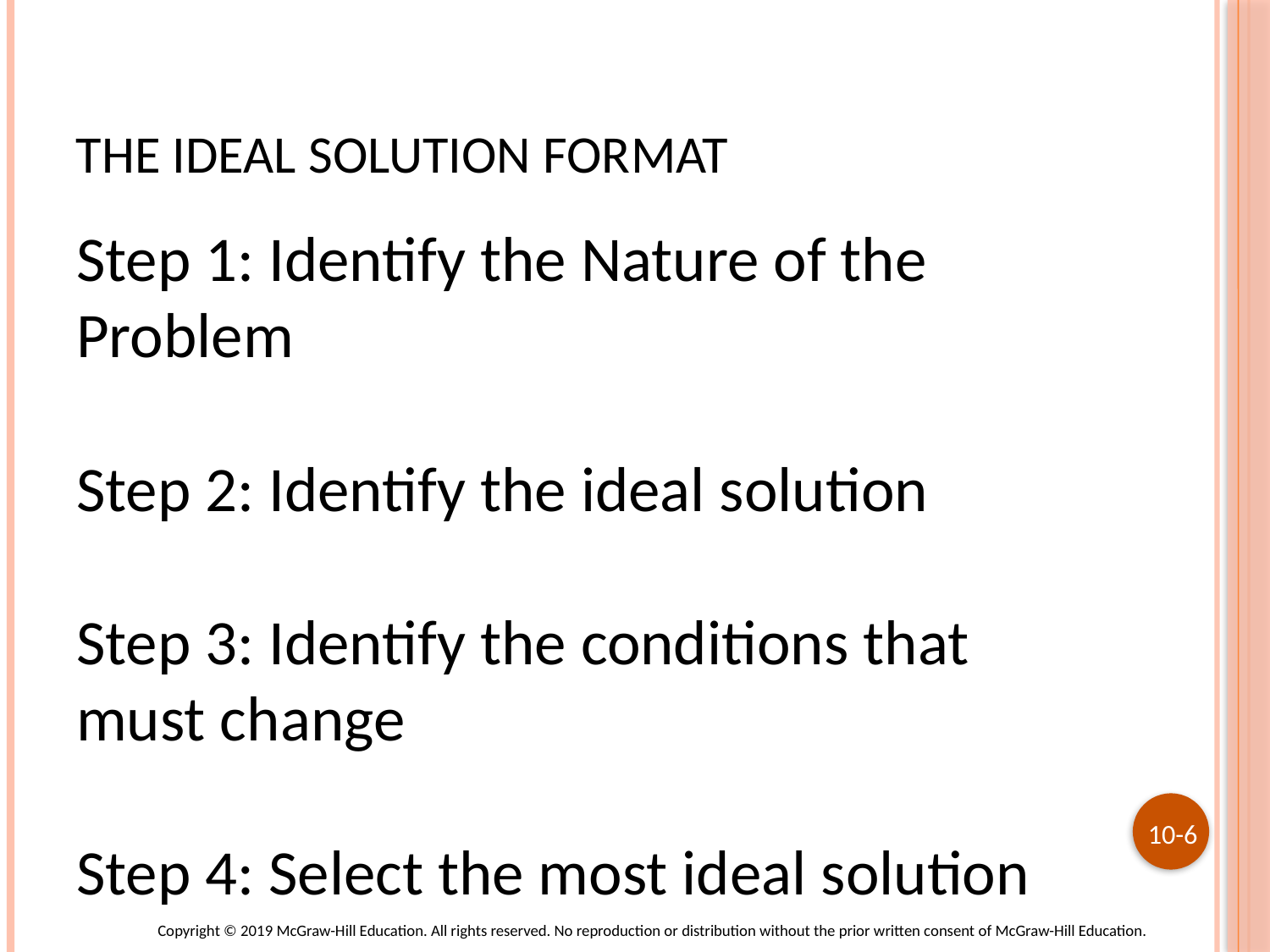

# The Ideal Solution Format
Step 1: Identify the Nature of the Problem

Step 2: Identify the ideal solution

Step 3: Identify the conditions that must change

Step 4: Select the most ideal solution